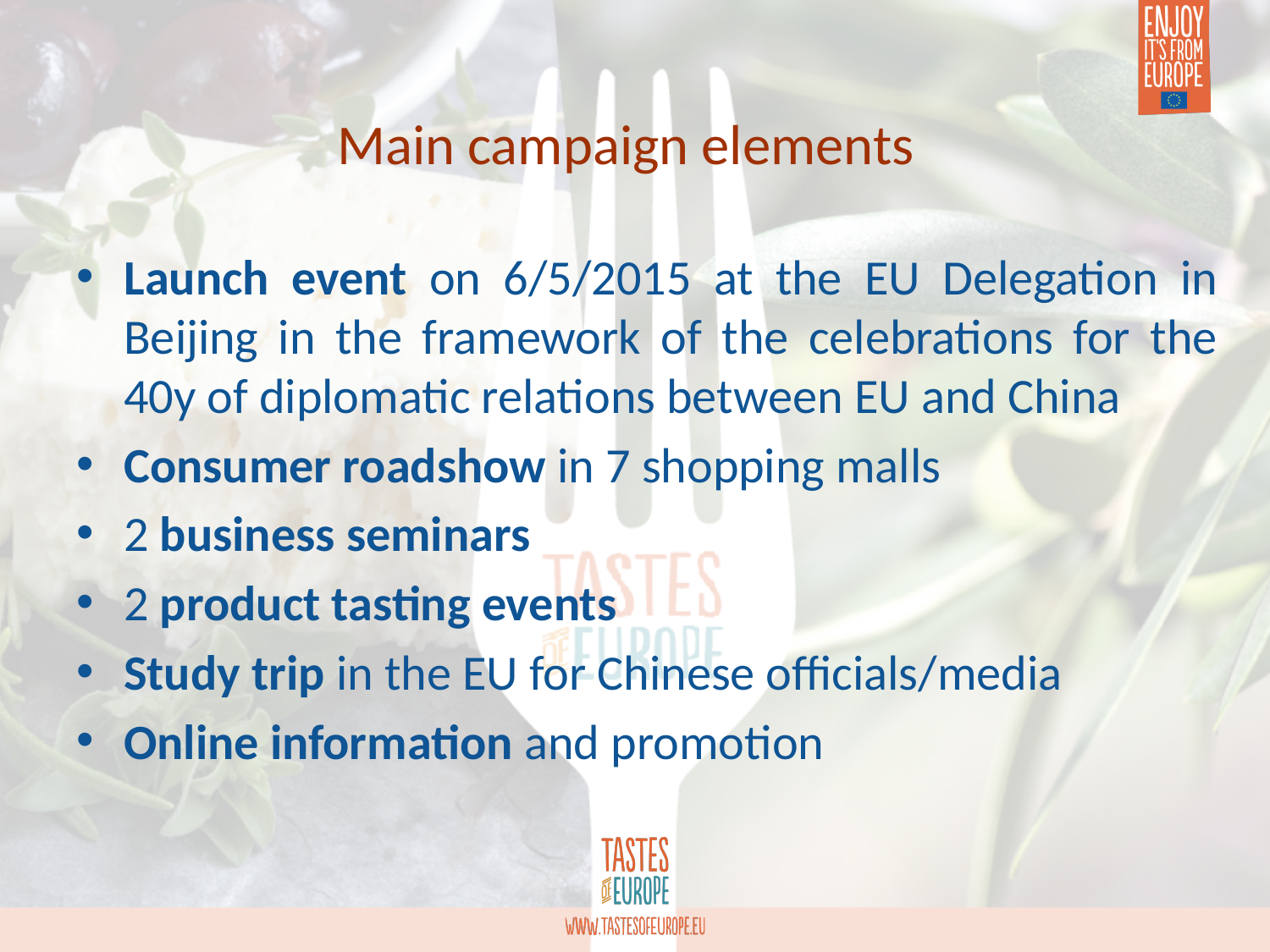

# Main campaign elements
Launch event on 6/5/2015 at the EU Delegation in Beijing in the framework of the celebrations for the 40y of diplomatic relations between EU and China
Consumer roadshow in 7 shopping malls
2 business seminars
2 product tasting events
Study trip in the EU for Chinese officials/media
Online information and promotion